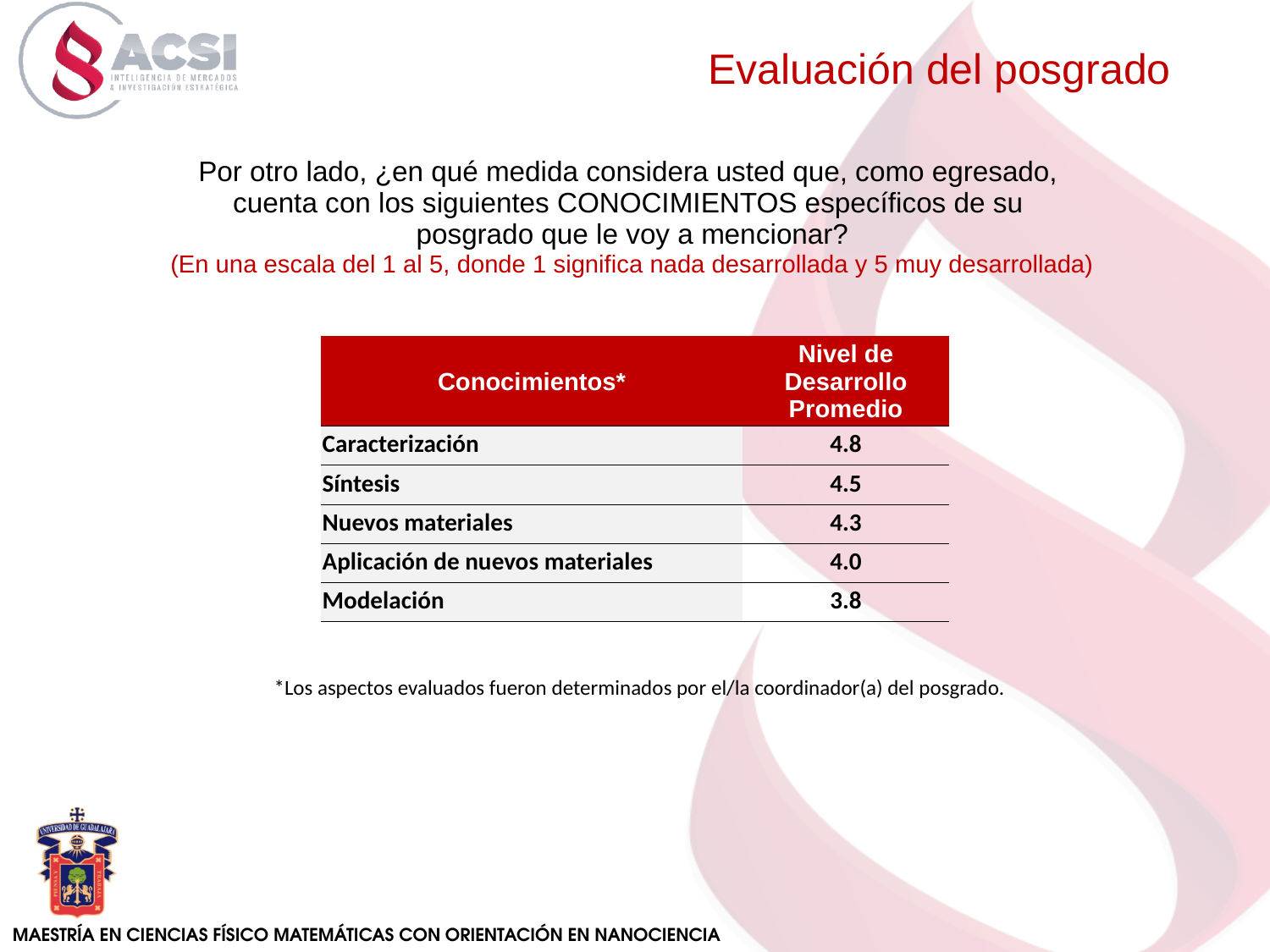

Evaluación del posgrado
Por otro lado, ¿en qué medida considera usted que, como egresado,
cuenta con los siguientes CONOCIMIENTOS específicos de su
posgrado que le voy a mencionar?
(En una escala del 1 al 5, donde 1 significa nada desarrollada y 5 muy desarrollada)
| Conocimientos\* | Nivel de Desarrollo Promedio |
| --- | --- |
| Caracterización | 4.8 |
| Síntesis | 4.5 |
| Nuevos materiales | 4.3 |
| Aplicación de nuevos materiales | 4.0 |
| Modelación | 3.8 |
*Los aspectos evaluados fueron determinados por el/la coordinador(a) del posgrado.